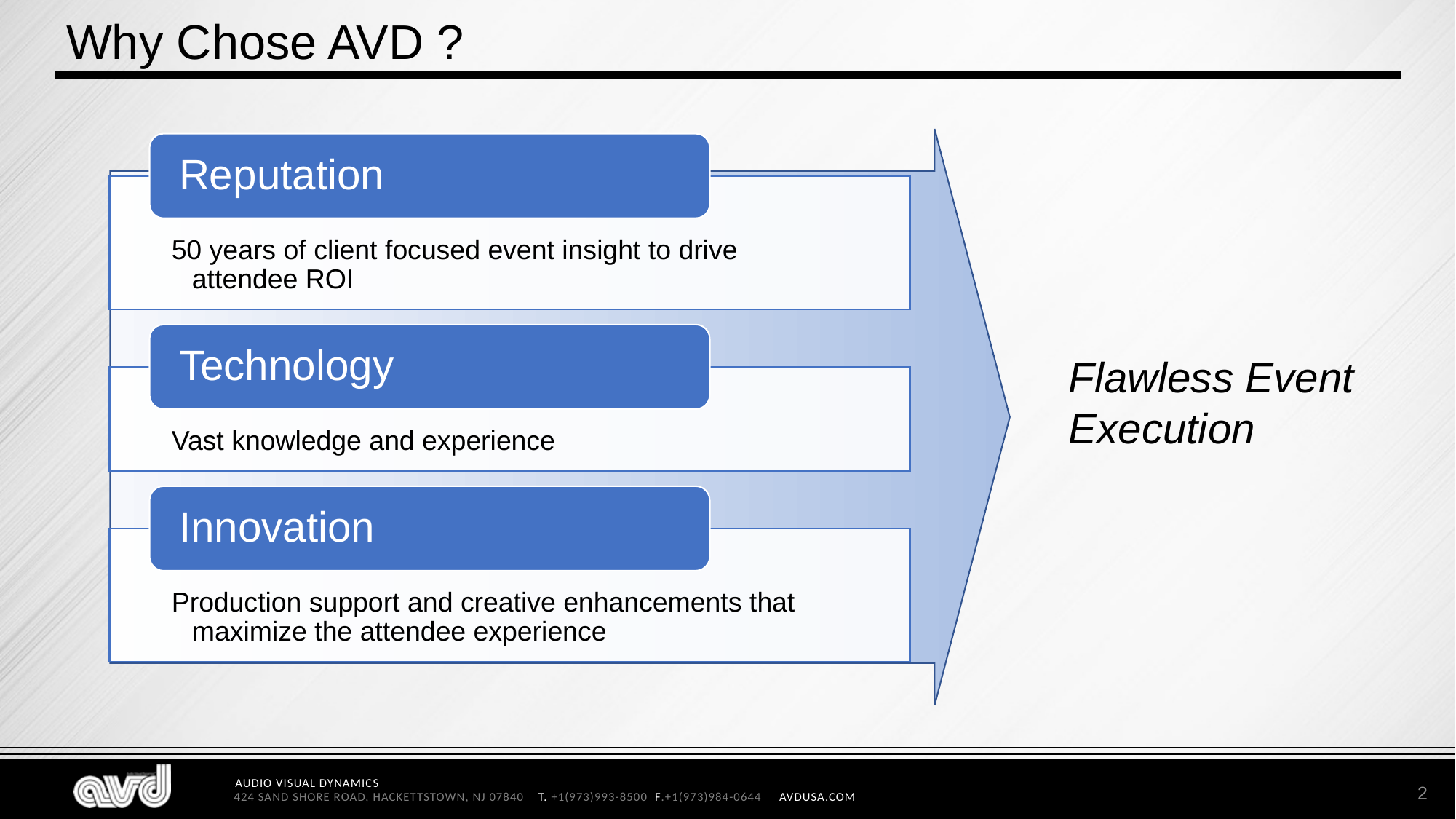

# Why Chose AVD ?

50 years of client focused event insight to drive attendee ROI
Reputation
Vast knowledge and experience
Technology
Production support and creative enhancements that maximize the attendee experience
Innovation
Flawless Event Execution
2